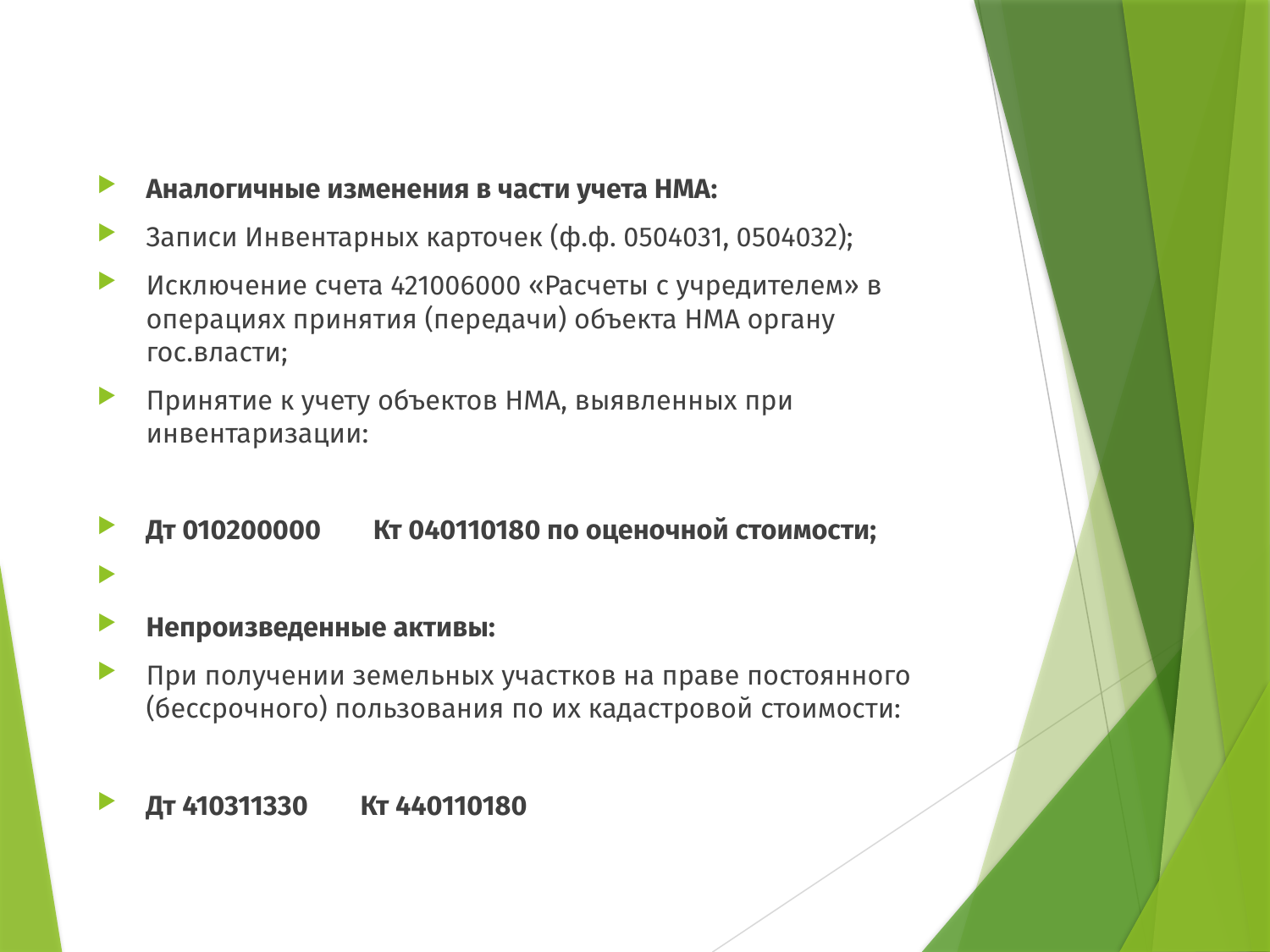

#

Аналогичные изменения в части учета НМА:
Записи Инвентарных карточек (ф.ф. 0504031, 0504032);
Исключение счета 421006000 «Расчеты с учредителем» в операциях принятия (передачи) объекта НМА органу гос.власти;
Принятие к учету объектов НМА, выявленных при инвентаризации:

Дт 010200000        Кт 040110180 по оценочной стоимости;

Непроизведенные активы:
При получении земельных участков на праве постоянного (бессрочного) пользования по их кадастровой стоимости:

Дт 410311330        Кт 440110180